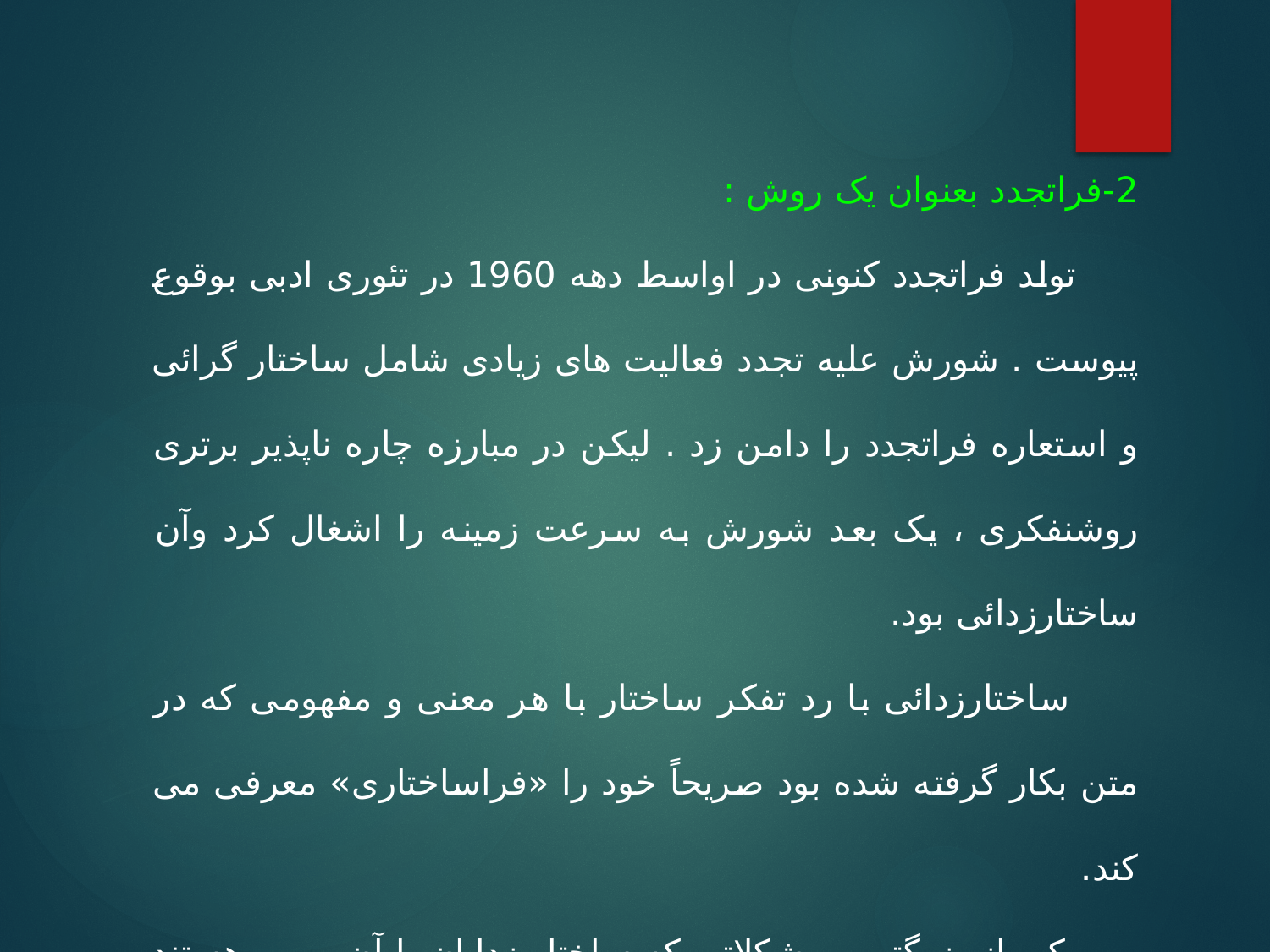

2-فراتجدد بعنوان یک روش :
     تولد فراتجدد کنونی در اواسط دهه 1960 در تئوری ادبی بوقوع پیوست . شورش علیه تجدد فعالیت های زیادی شامل ساختار گرائی و استعاره فراتجدد را دامن زد . لیکن در مبارزه چاره ناپذیر برتری روشنفکری ، یک بعد شورش به سرعت زمینه را اشغال کرد وآن ساختارزدائی بود.
     ساختارزدائی با رد تفکر ساختار با هر معنی و مفهومی که در متن بکار گرفته شده بود صریحاً خود را «فراساختاری» معرفی می کند.
     یکی از بزرگترین مشکلاتی که ساختار زدایان با آن روبرو هستند امر بازسازی است .